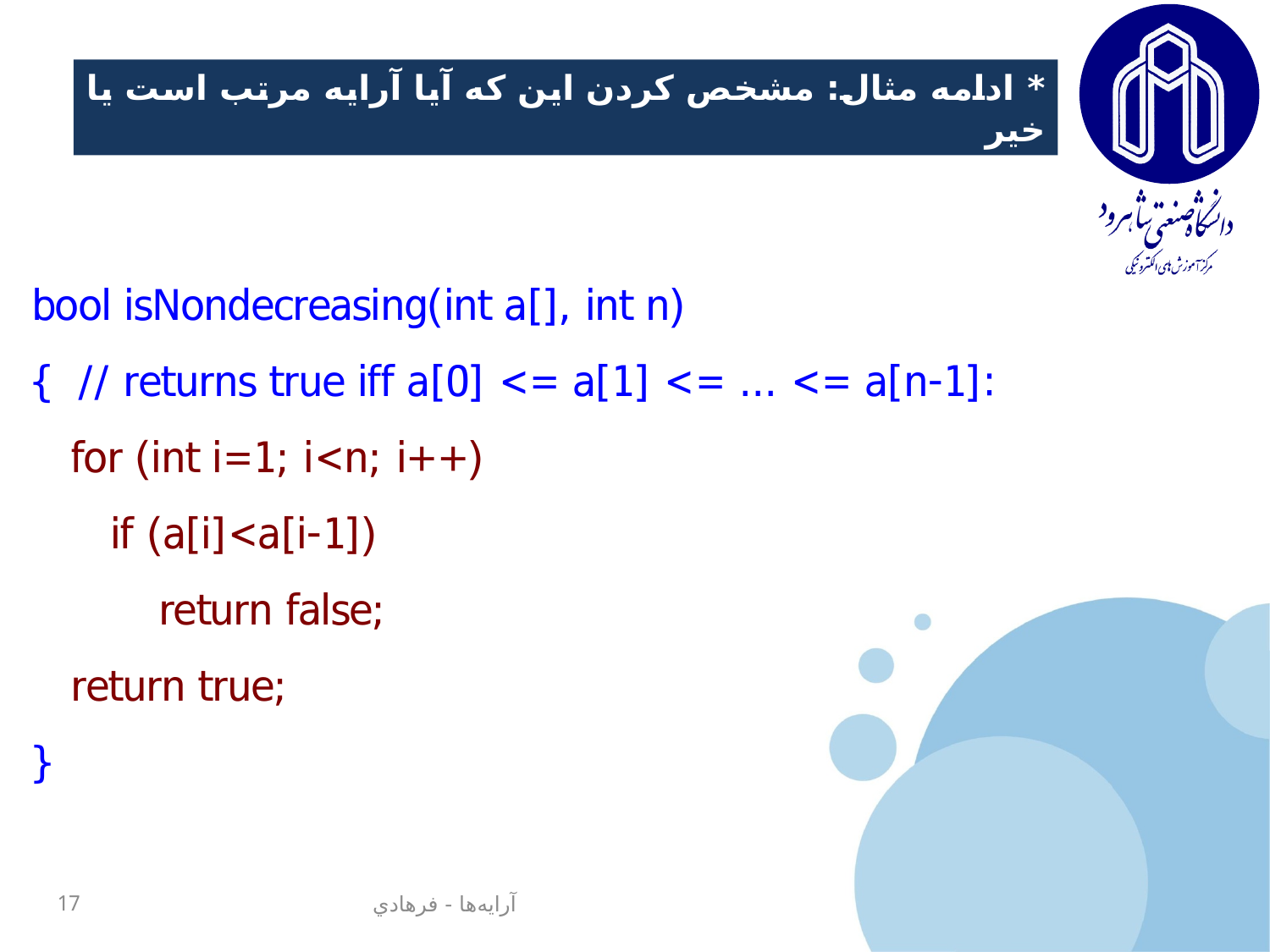

# * ادامه مثال‌: مشخص كردن اين كه آيا آرايه مرتب است يا خير
bool isNondecreasing(int a[], int n)
{  // returns true iff a[0] <= a[1] <= ... <= a[n-1]:
   for (int i=1; i<n; i++)
      if (a[i]<a[i-1])
	return false;
   return true;
}

17
آرايه‌ها - فرهادي